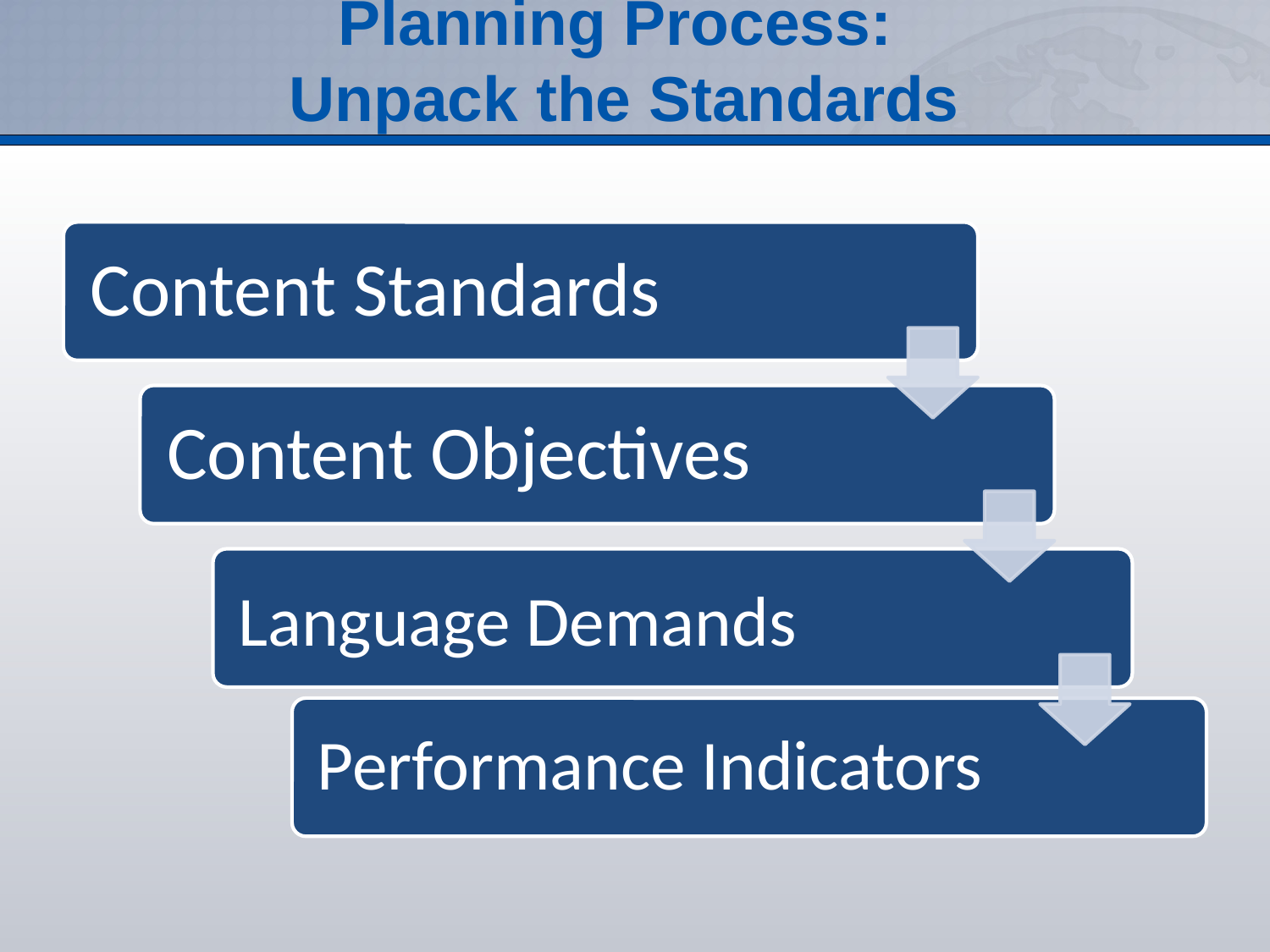

# Planning Process: Unpack the Standards
Content Standards
Content Objectives
Language Demands
Performance Indicators